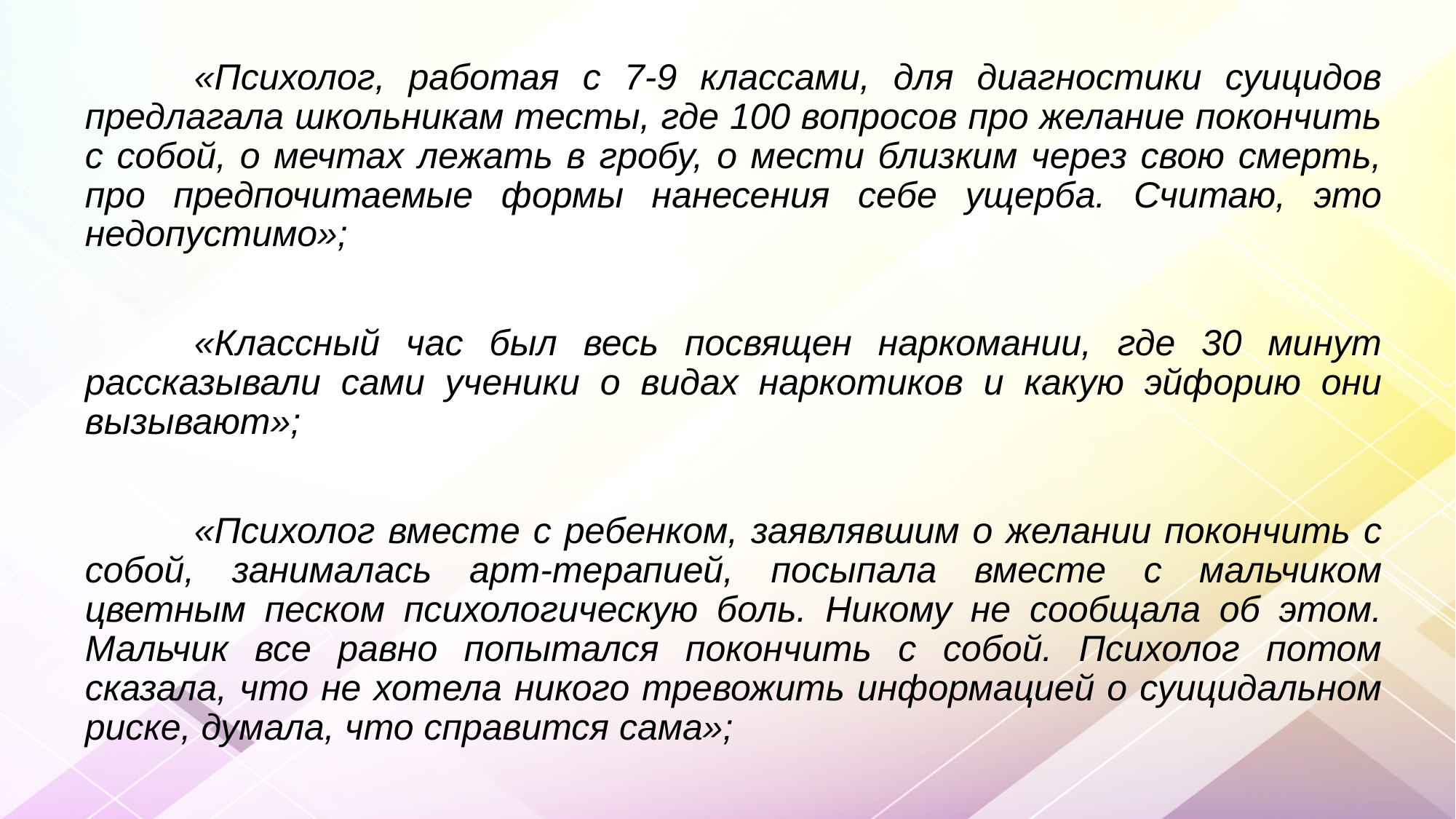

«Психолог, работая с 7-9 классами, для диагностики суицидов предлагала школьникам тесты, где 100 вопросов про желание покончить с собой, о мечтах лежать в гробу, о мести близким через свою смерть, про предпочитаемые формы нанесения себе ущерба. Считаю, это недопустимо»;

	«Классный час был весь посвящен наркомании, где 30 минут рассказывали сами ученики о видах наркотиков и какую эйфорию они вызывают»;

	«Психолог вместе с ребенком, заявлявшим о желании покончить с собой, занималась арт-терапией, посыпала вместе с мальчиком цветным песком психологическую боль. Никому не сообщала об этом. Мальчик все равно попытался покончить с собой. Психолог потом сказала, что не хотела никого тревожить информацией о суицидальном риске, думала, что справится сама»;